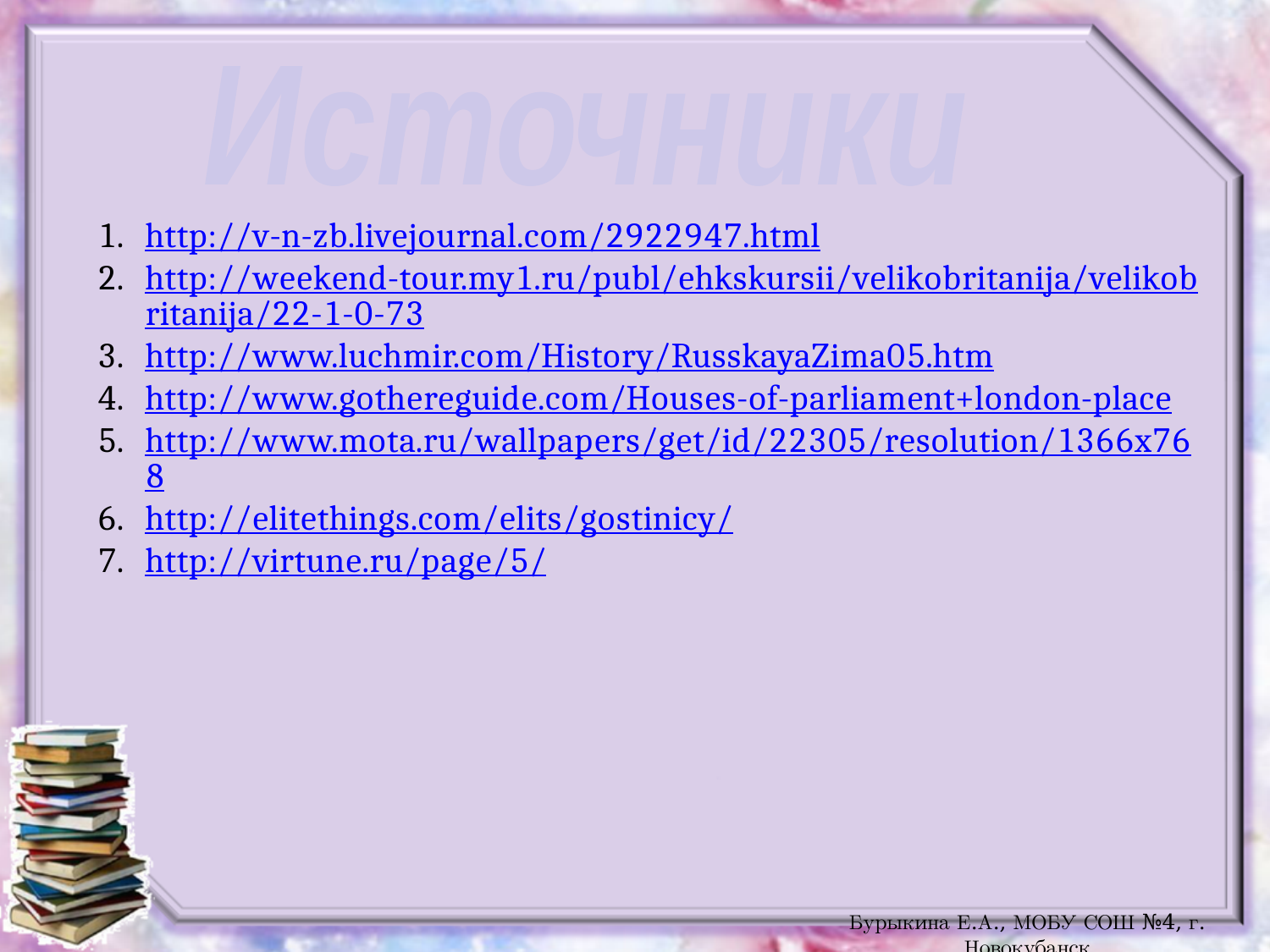

Источники
http://v-n-zb.livejournal.com/2922947.html
http://weekend-tour.my1.ru/publ/ehkskursii/velikobritanija/velikobritanija/22-1-0-73
http://www.luchmir.com/History/RusskayaZima05.htm
http://www.gothereguide.com/Houses-of-parliament+london-place
http://www.mota.ru/wallpapers/get/id/22305/resolution/1366x768
http://elitethings.com/elits/gostinicy/
http://virtune.ru/page/5/

Бурыкина Е.А., МОБУ СОШ №4, г. Новокубанск